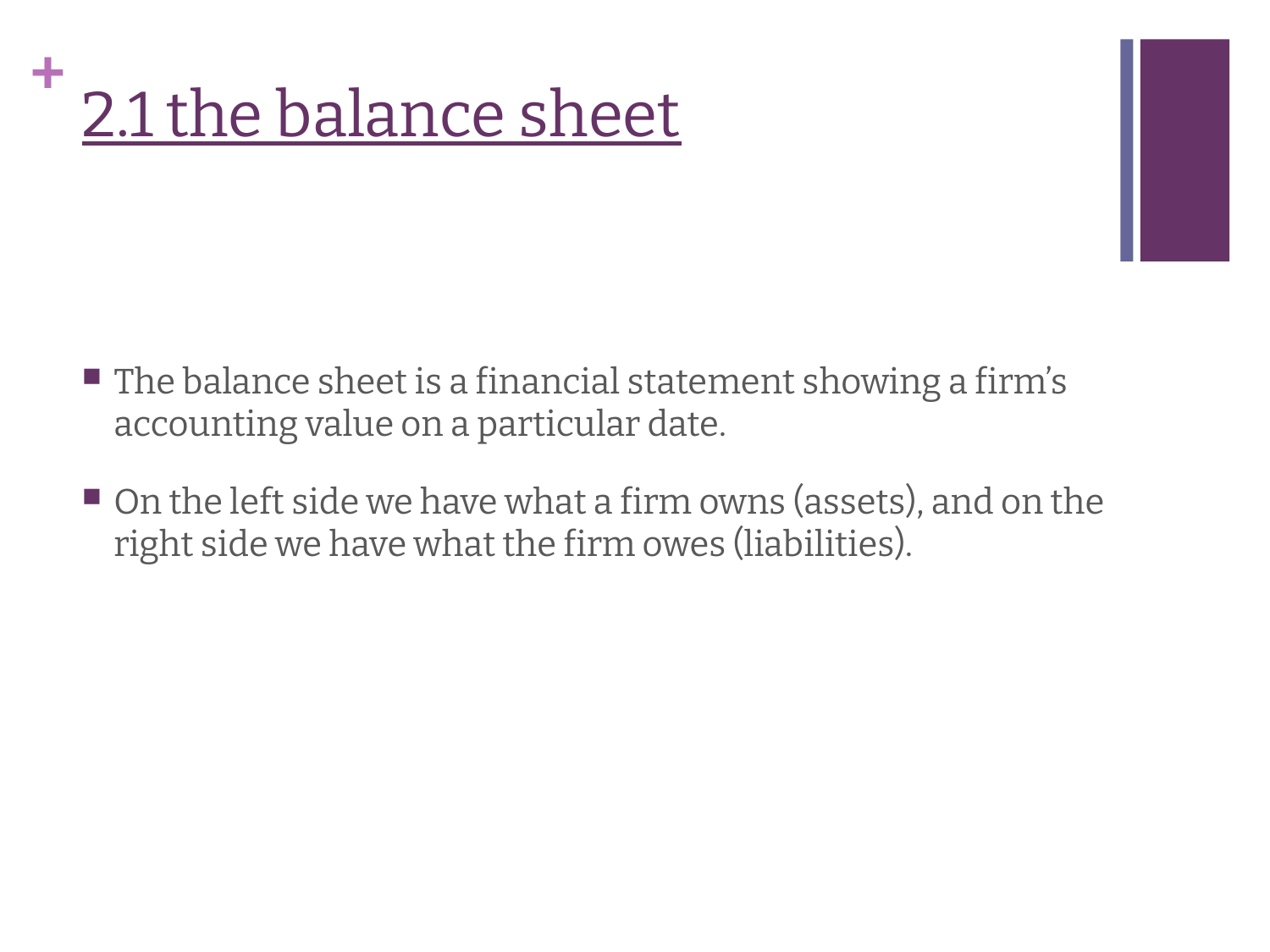

# 2.1 the balance sheet

The balance sheet is a financial statement showing a firm’s accounting value on a particular date.
On the left side we have what a firm owns (assets), and on the right side we have what the firm owes (liabilities).